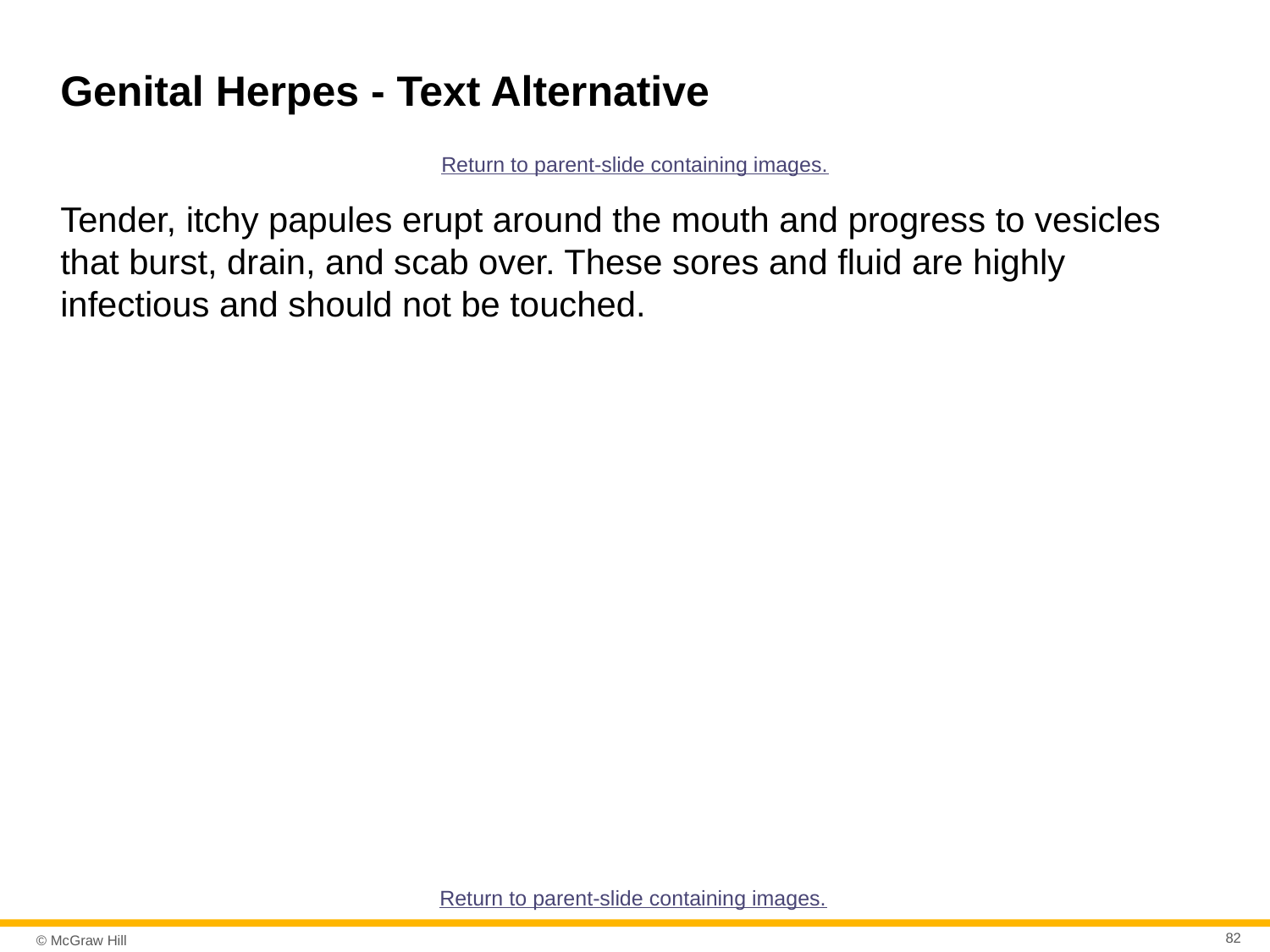

# Genital Herpes - Text Alternative
Return to parent-slide containing images.
Tender, itchy papules erupt around the mouth and progress to vesicles that burst, drain, and scab over. These sores and fluid are highly infectious and should not be touched.
Return to parent-slide containing images.